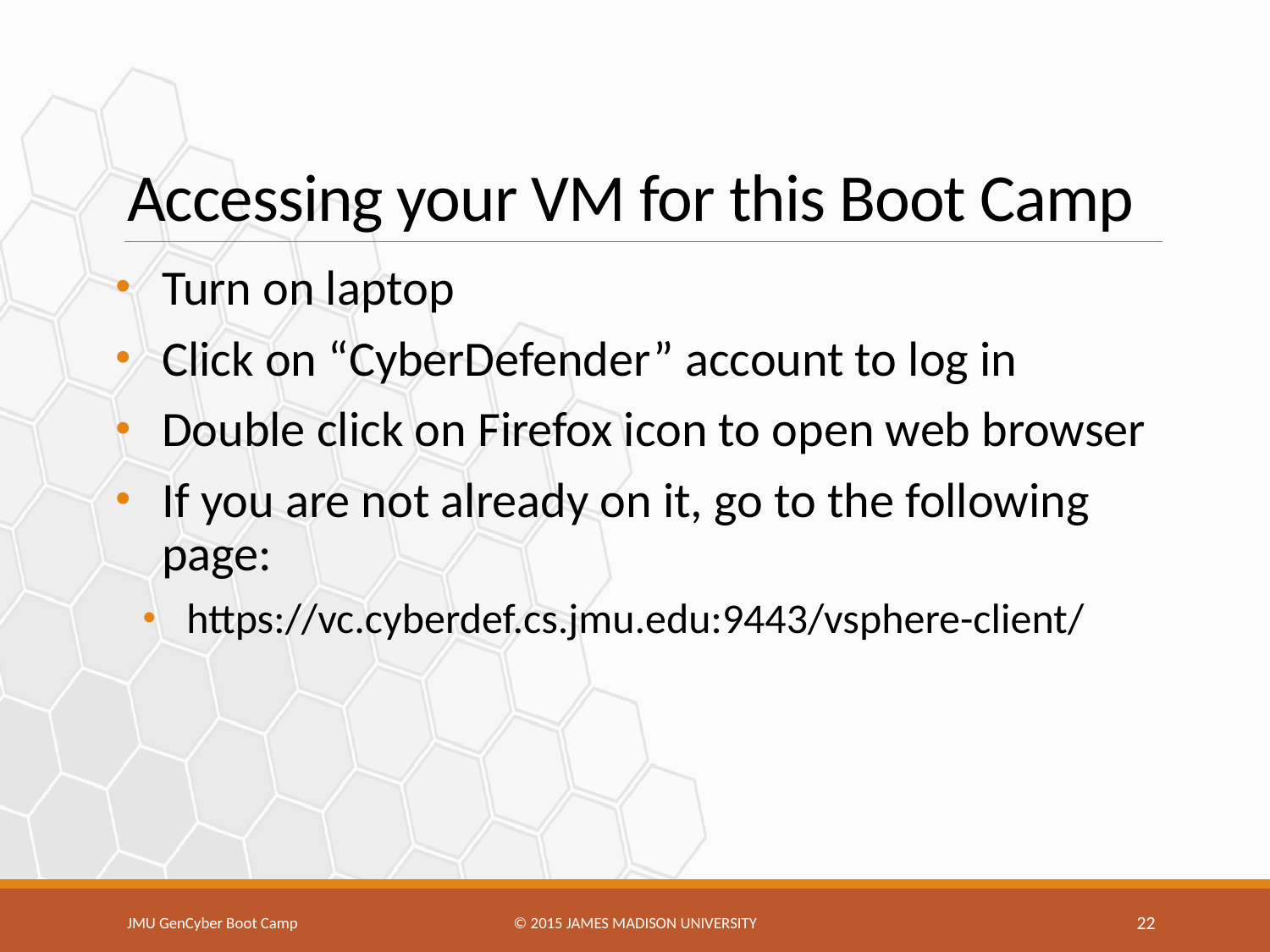

# Accessing your VM for this Boot Camp
Turn on laptop
Click on “CyberDefender” account to log in
Double click on Firefox icon to open web browser
If you are not already on it, go to the following page:
https://vc.cyberdef.cs.jmu.edu:9443/vsphere-client/
JMU GenCyber Boot Camp
© 2015 James Madison university
22